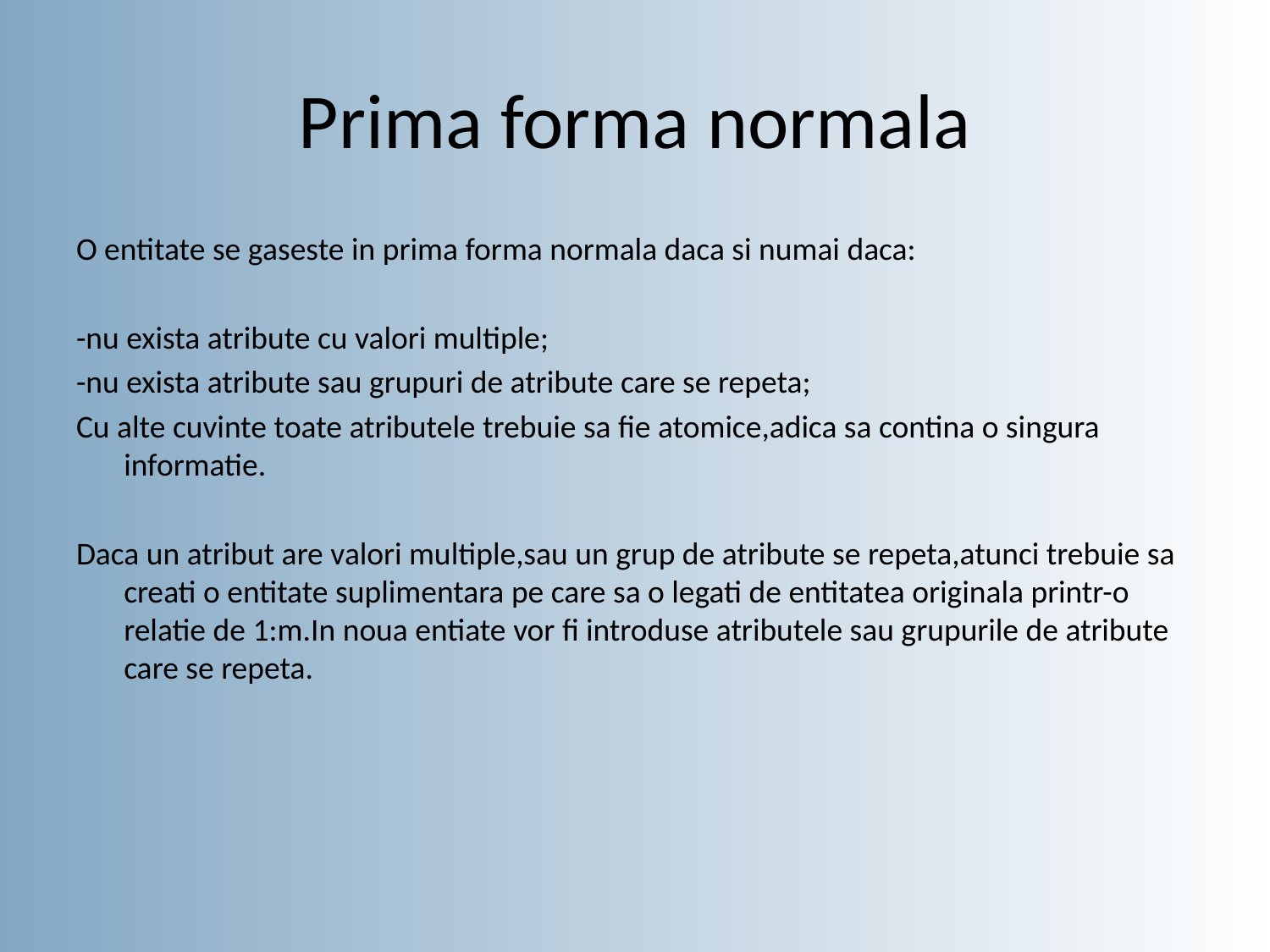

# Prima forma normala
O entitate se gaseste in prima forma normala daca si numai daca:

-nu exista atribute cu valori multiple;
-nu exista atribute sau grupuri de atribute care se repeta;
Cu alte cuvinte toate atributele trebuie sa fie atomice,adica sa contina o singura informatie.

Daca un atribut are valori multiple,sau un grup de atribute se repeta,atunci trebuie sa creati o entitate suplimentara pe care sa o legati de entitatea originala printr-o relatie de 1:m.In noua entiate vor fi introduse atributele sau grupurile de atribute care se repeta.